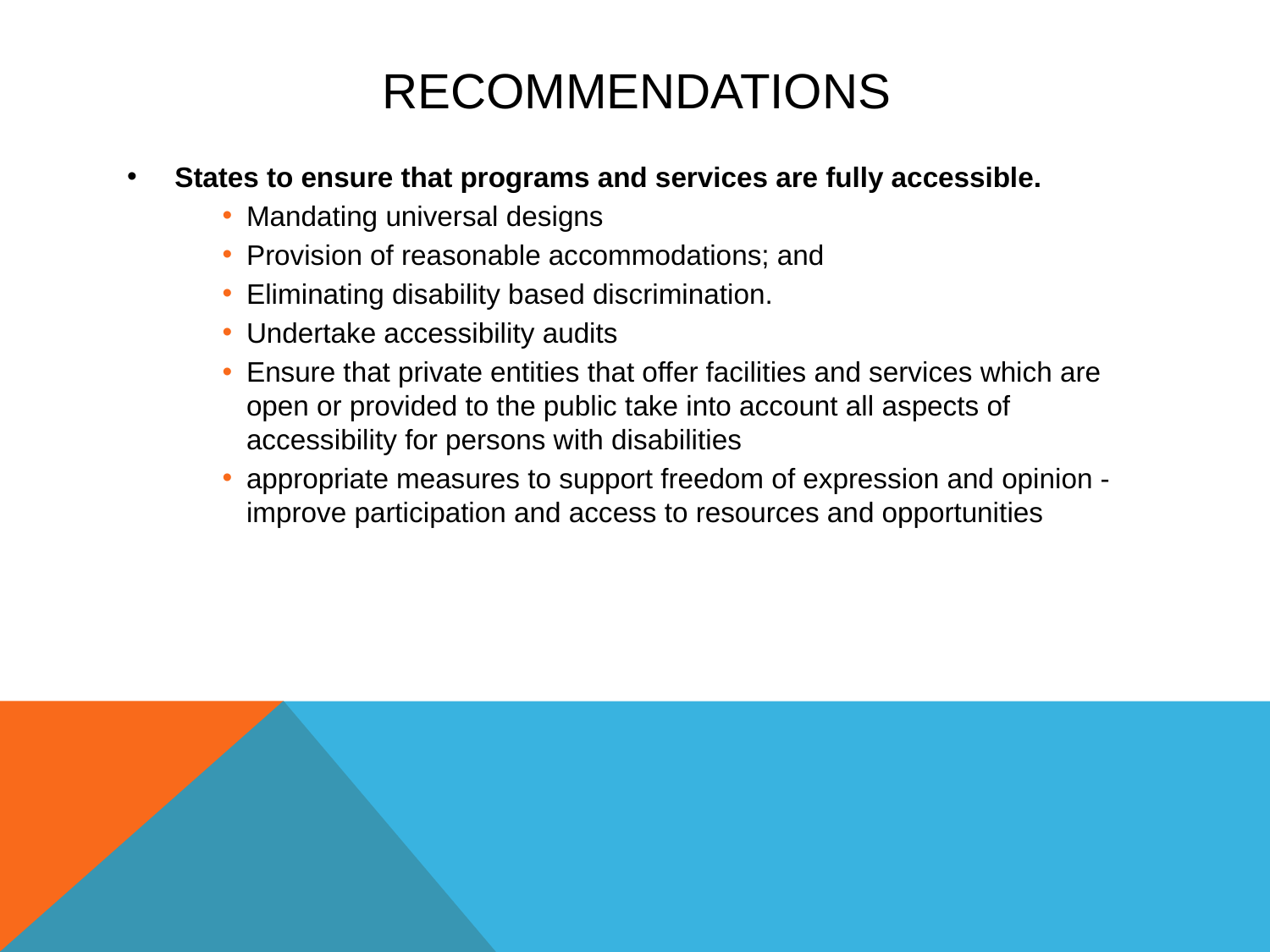

# recommendations
States to ensure that programs and services are fully accessible.
Mandating universal designs
Provision of reasonable accommodations; and
Eliminating disability based discrimination.
Undertake accessibility audits
Ensure that private entities that offer facilities and services which are open or provided to the public take into account all aspects of accessibility for persons with disabilities
appropriate measures to support freedom of expression and opinion - improve participation and access to resources and opportunities